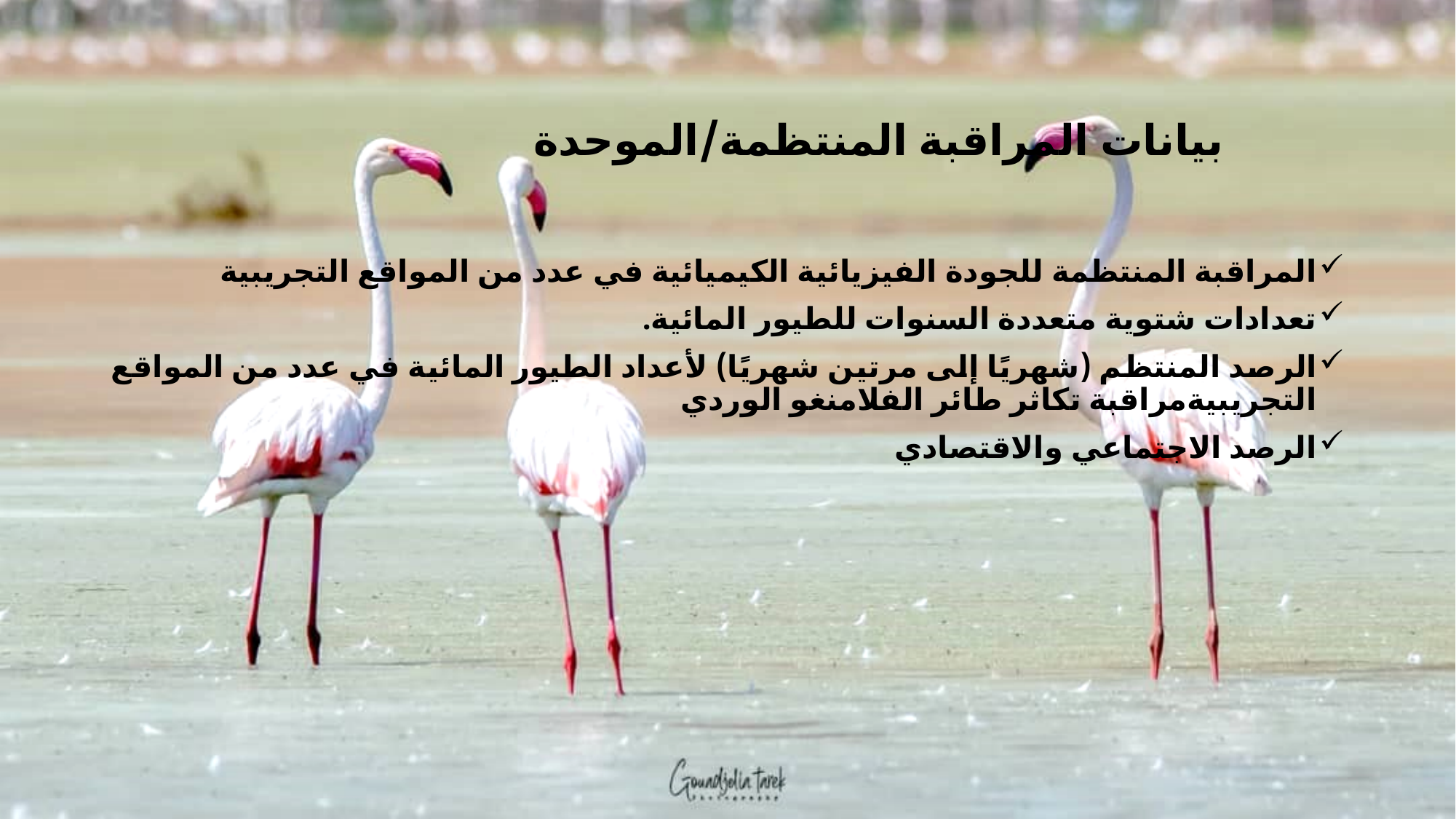

# بيانات المراقبة المنتظمة/الموحدة
المراقبة المنتظمة للجودة الفيزيائية الكيميائية في عدد من المواقع التجريبية
تعدادات شتوية متعددة السنوات للطيور المائية.
الرصد المنتظم (شهريًا إلى مرتين شهريًا) لأعداد الطيور المائية في عدد من المواقع التجريبيةمراقبة تكاثر طائر الفلامنغو الوردي
الرصد الاجتماعي والاقتصادي